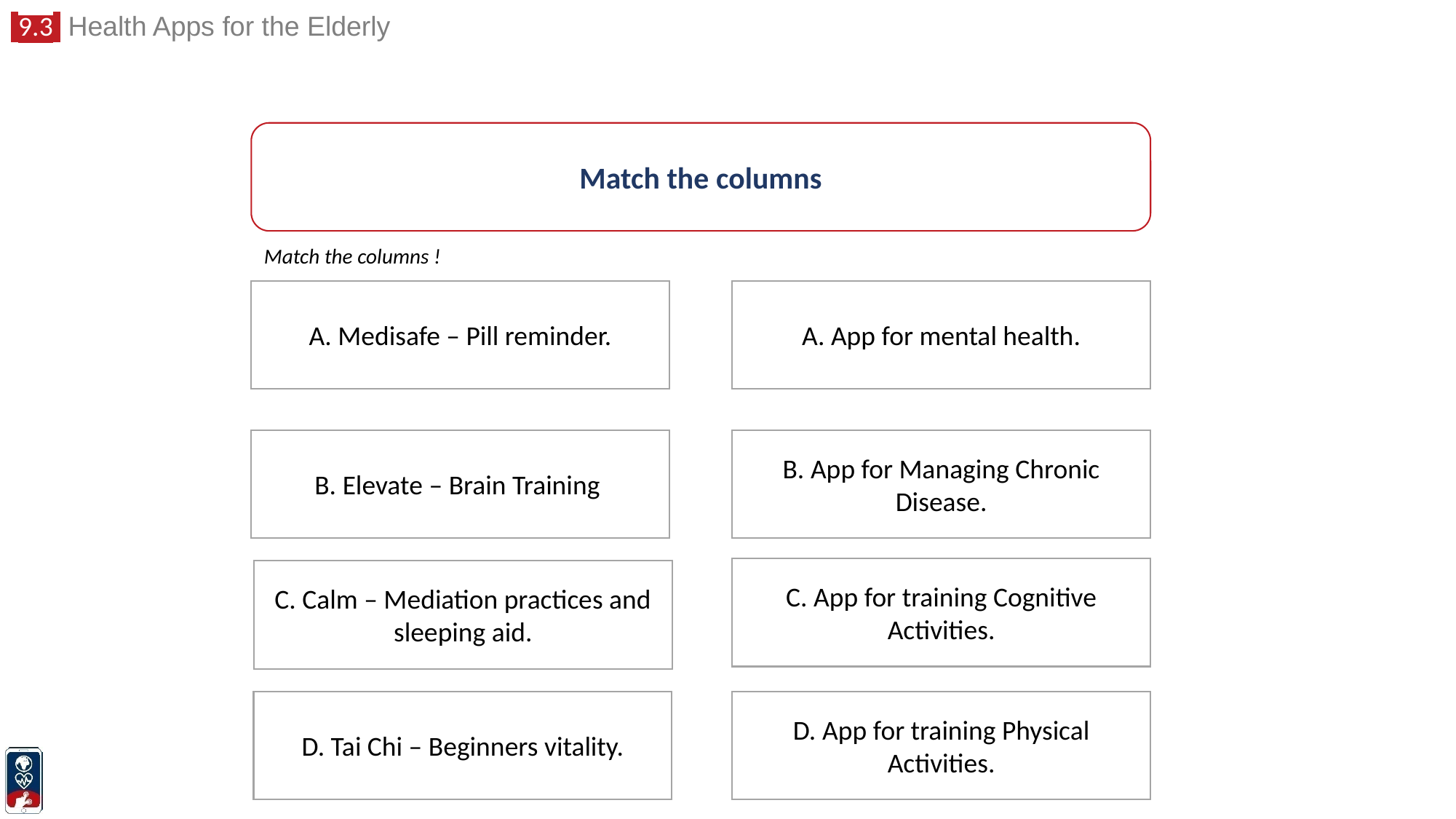

Match the columns
Match the columns !
A. App for mental health.
A. Medisafe – Pill reminder.
B. App for Managing Chronic Disease.
B. Elevate – Brain Training
C. App for training Cognitive Activities.
C. Calm – Mediation practices and sleeping aid.
D. App for training Physical Activities.
D. Tai Chi – Beginners vitality.